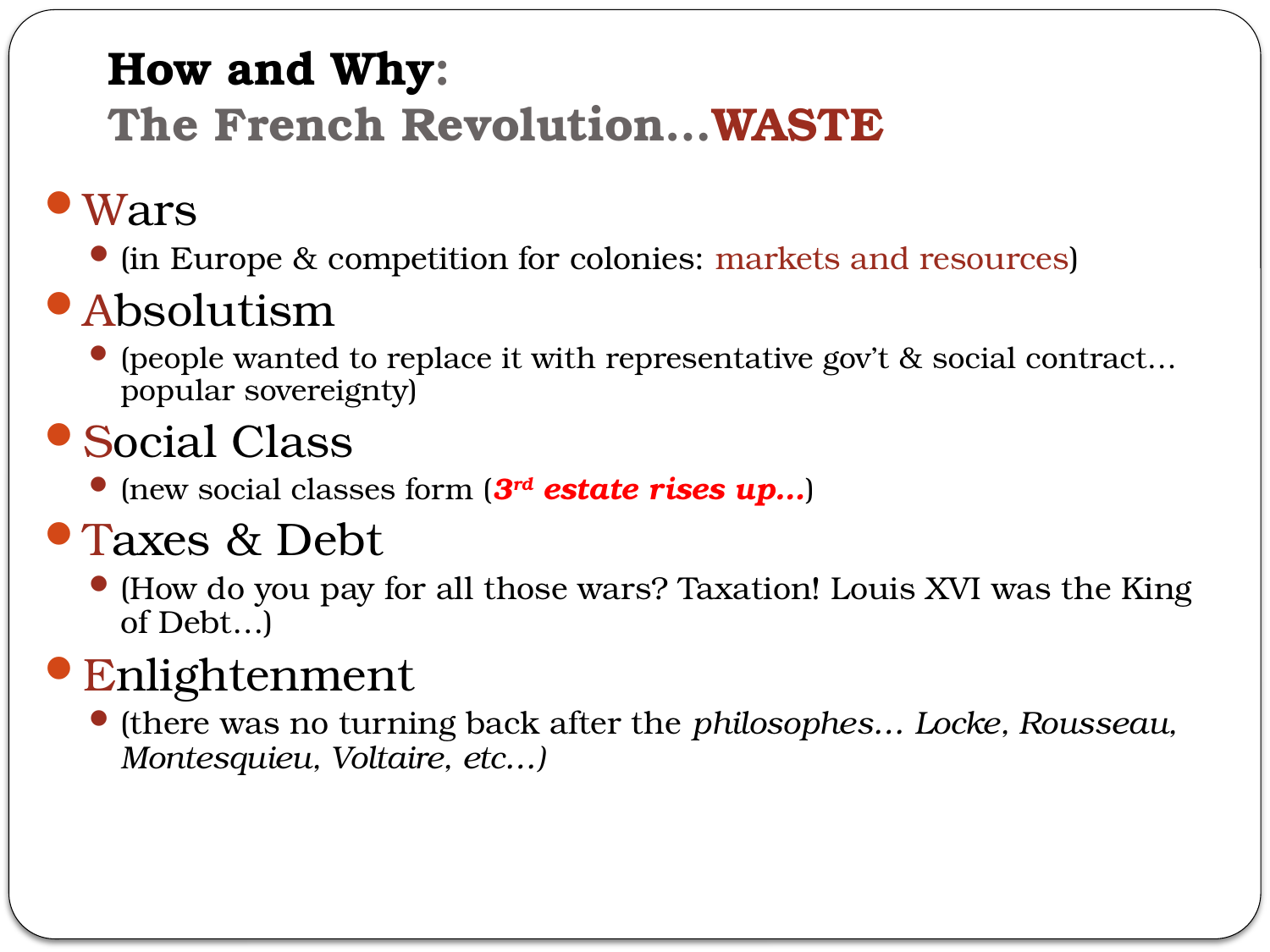

# How and Why: The French Revolution…WASTE
Wars
(in Europe & competition for colonies: markets and resources)
Absolutism
(people wanted to replace it with representative gov’t & social contract… popular sovereignty)
Social Class
(new social classes form (3rd estate rises up…)
Taxes & Debt
(How do you pay for all those wars? Taxation! Louis XVI was the King of Debt…)
Enlightenment
(there was no turning back after the philosophes… Locke, Rousseau, Montesquieu, Voltaire, etc…)